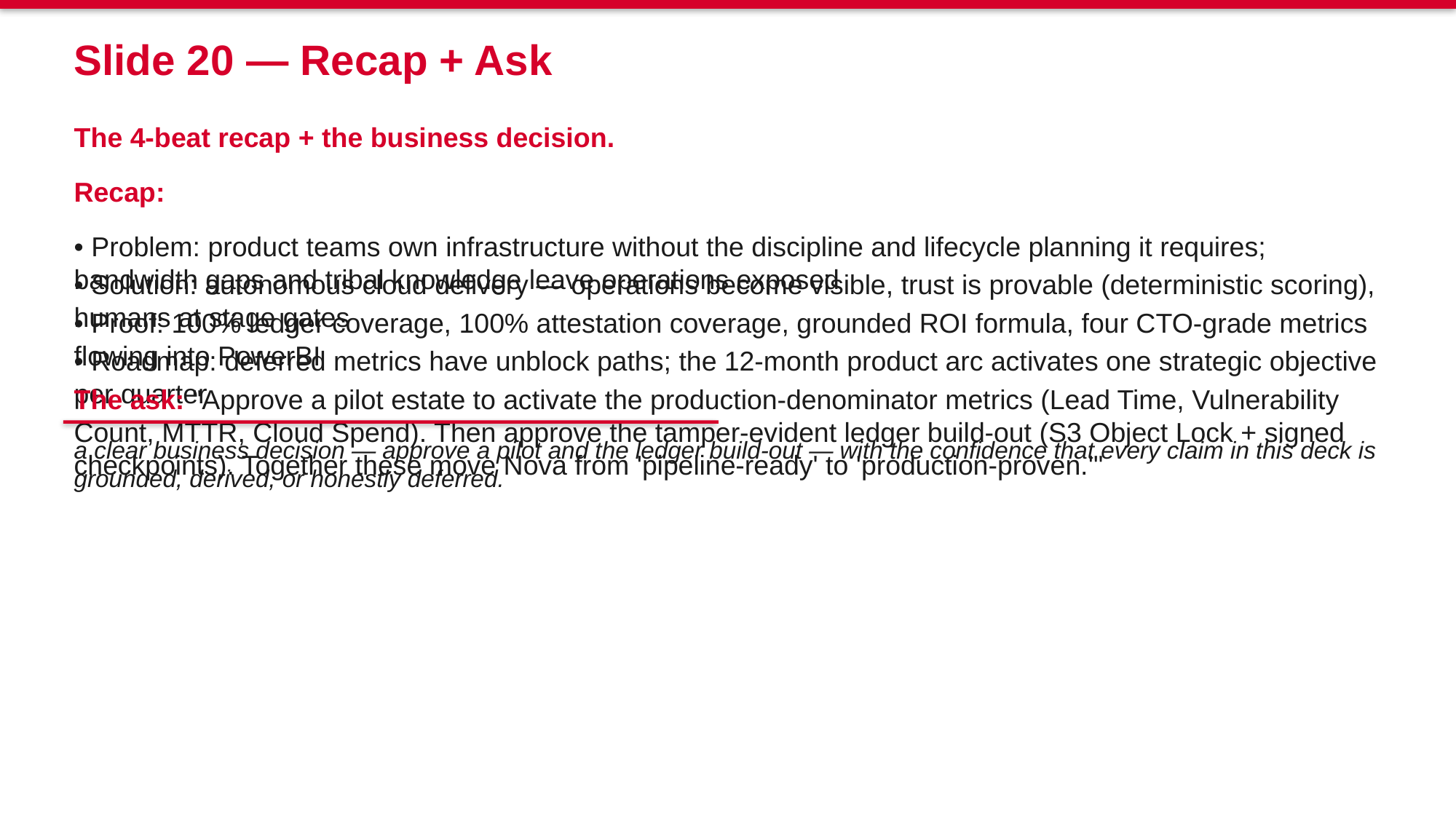

Slide 20 — Recap + Ask
The 4-beat recap + the business decision.
Recap:
• Problem: product teams own infrastructure without the discipline and lifecycle planning it requires; bandwidth gaps and tribal knowledge leave operations exposed
• Solution: autonomous cloud delivery — operations become visible, trust is provable (deterministic scoring), humans at stage gates
• Proof: 100% ledger coverage, 100% attestation coverage, grounded ROI formula, four CTO-grade metrics flowing into PowerBI
• Roadmap: deferred metrics have unblock paths; the 12-month product arc activates one strategic objective per quarter
The ask: "Approve a pilot estate to activate the production-denominator metrics (Lead Time, Vulnerability Count, MTTR, Cloud Spend). Then approve the tamper-evident ledger build-out (S3 Object Lock + signed checkpoints). Together these move Nova from 'pipeline-ready' to 'production-proven.'"

a clear business decision — approve a pilot and the ledger build-out — with the confidence that every claim in this deck is grounded, derived, or honestly deferred.